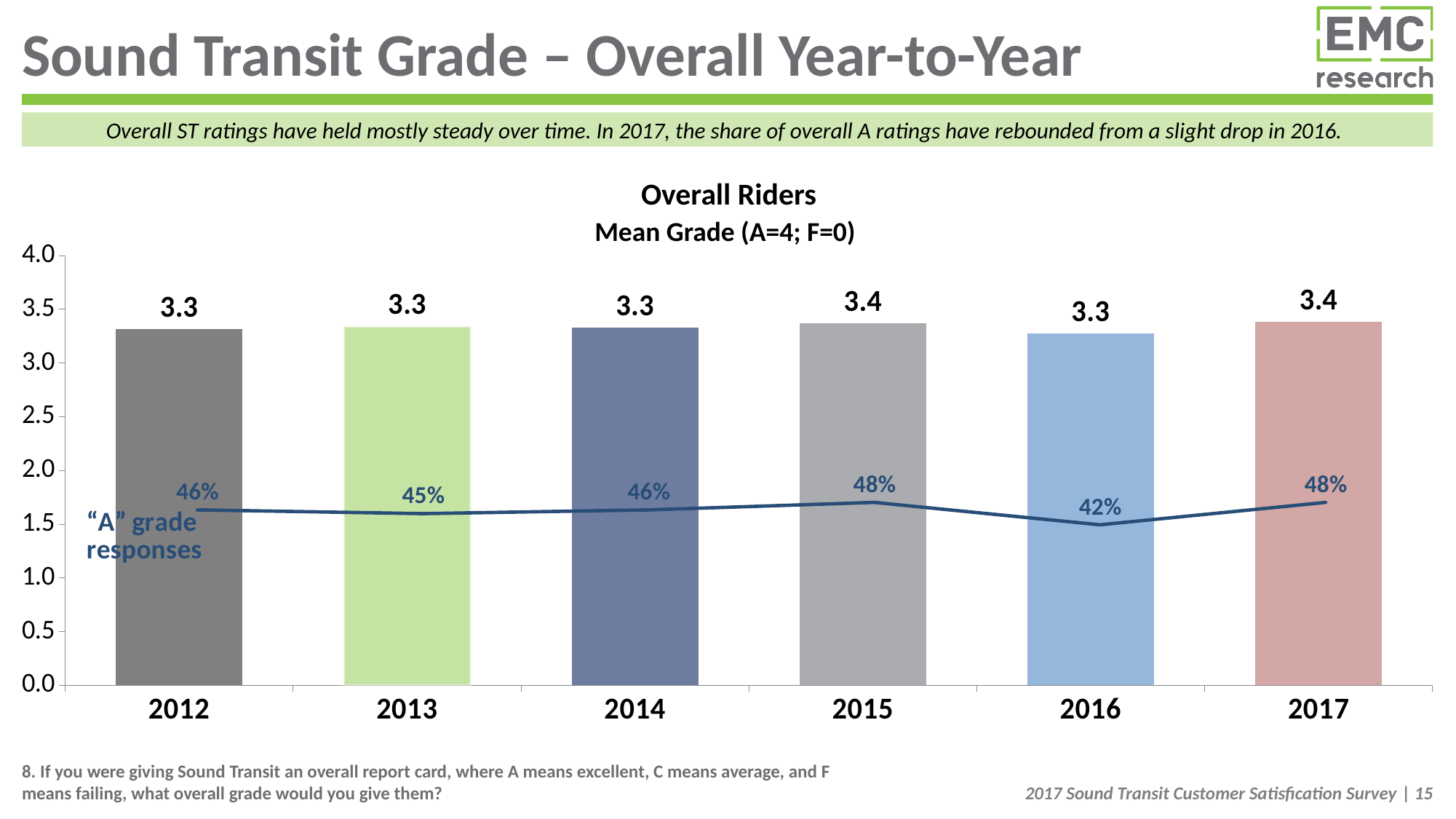

# Sound Transit Grade – Overall Year-to-Year
Overall ST ratings have held mostly steady over time. In 2017, the share of overall A ratings have rebounded from a slight drop in 2016.
Overall Riders
Mean Grade (A=4; F=0)

### Chart

| Category |  |
|---|---|
| 2012 | 3.3178906556220764 |
| 2013 | 3.34 |
| 2014 | 3.331298686491916 |
| 2015 | 3.3712904445232073 |
| 2016 | 3.2768710180338574 |
| 2017 | 3.38062156954721 |

### Chart

| Category | A Grade
Responses |
|---|---|
| 2012 | 0.46 |
| 2013 | 0.45 |
| 2014 | 0.46 |
| 2015 | 0.48 |
| 2016 | 0.42 |
| 2017 | 0.48 |
8. If you were giving Sound Transit an overall report card, where A means excellent, C means average, and F means failing, what overall grade would you give them?